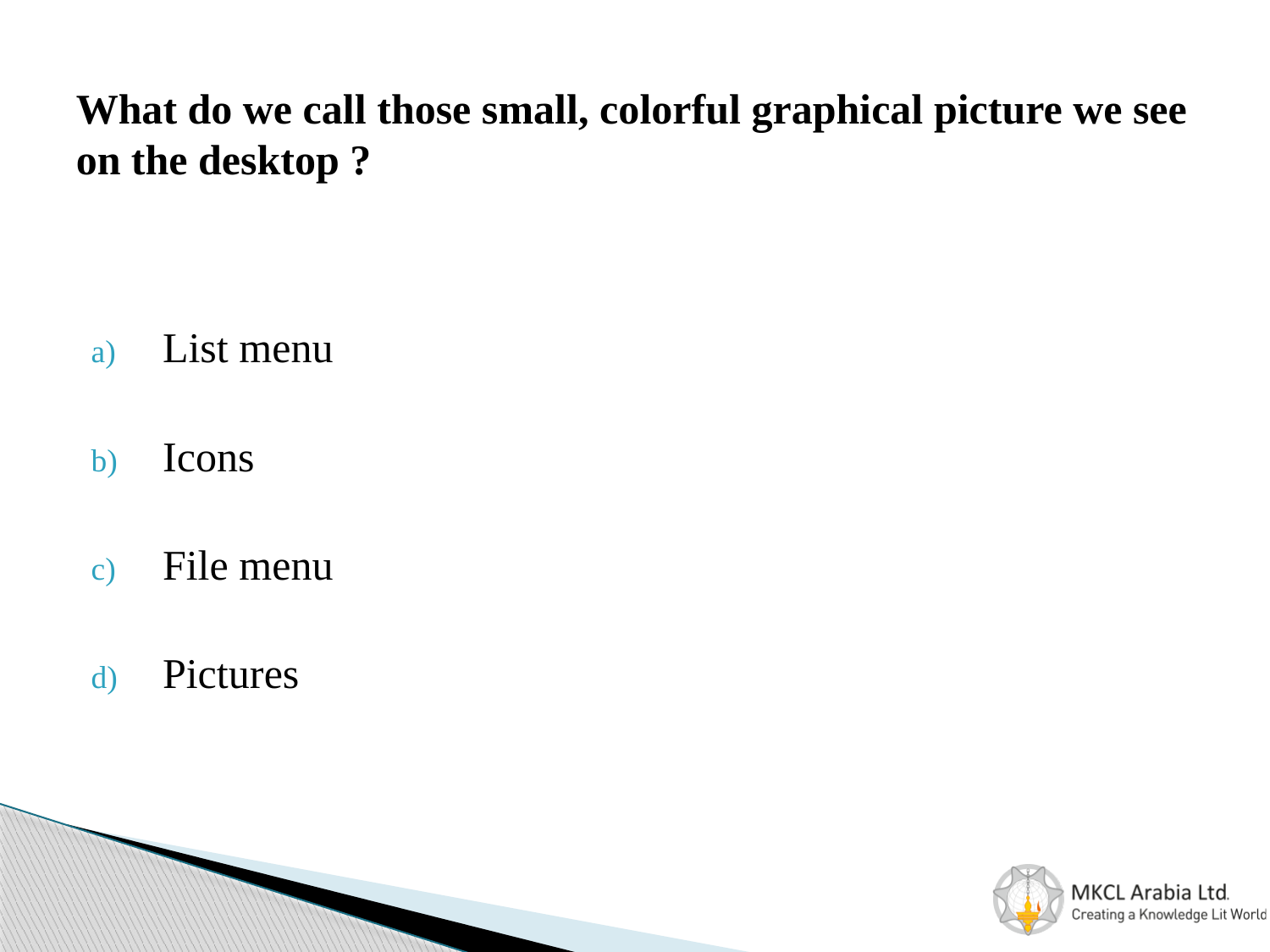

# What do we call those small, colorful graphical picture we see on the desktop ?

List menu
Icons
File menu
Pictures